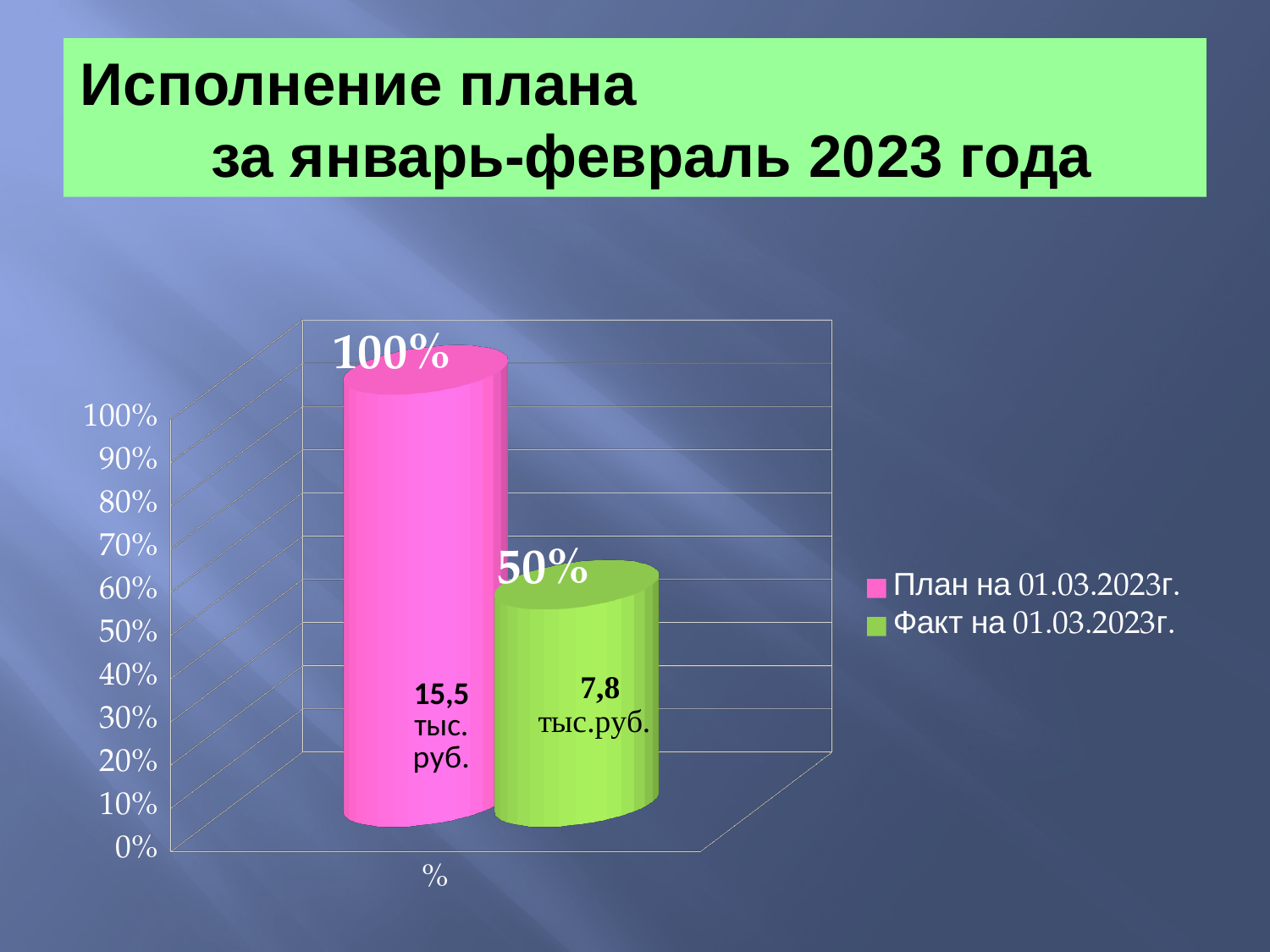

# Исполнение плана                                    за январь-февраль 2023 года

[unsupported chart]